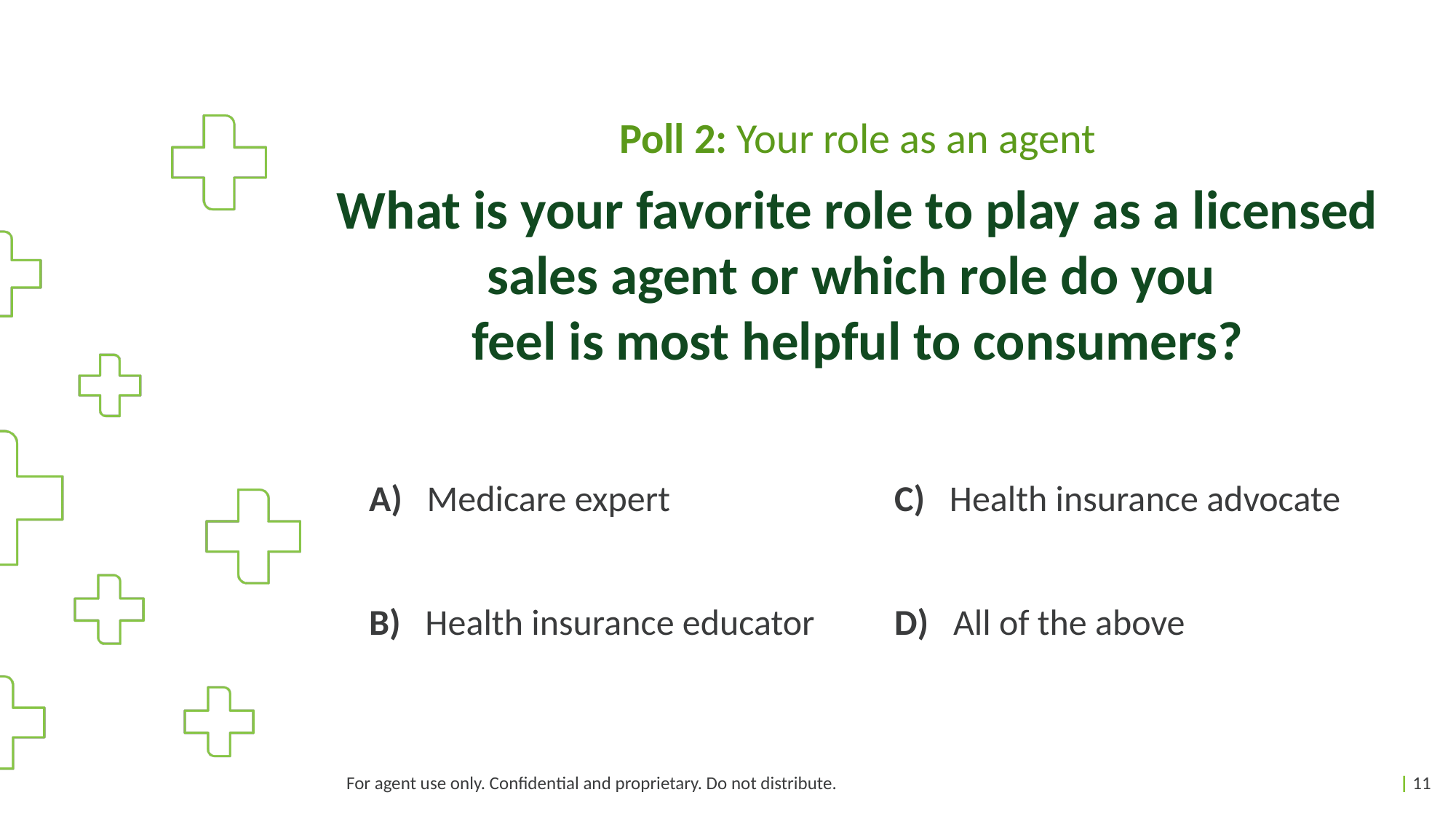

Poll 2: Your role as an agent
What is your favorite role to play as a licensed sales agent or which role do you
feel is most helpful to consumers?
A)   Medicare expert
B)   Health insurance educator
C)   Health insurance advocate
D)   All of the above
For agent use only. Confidential and proprietary. Do not distribute.
| 11